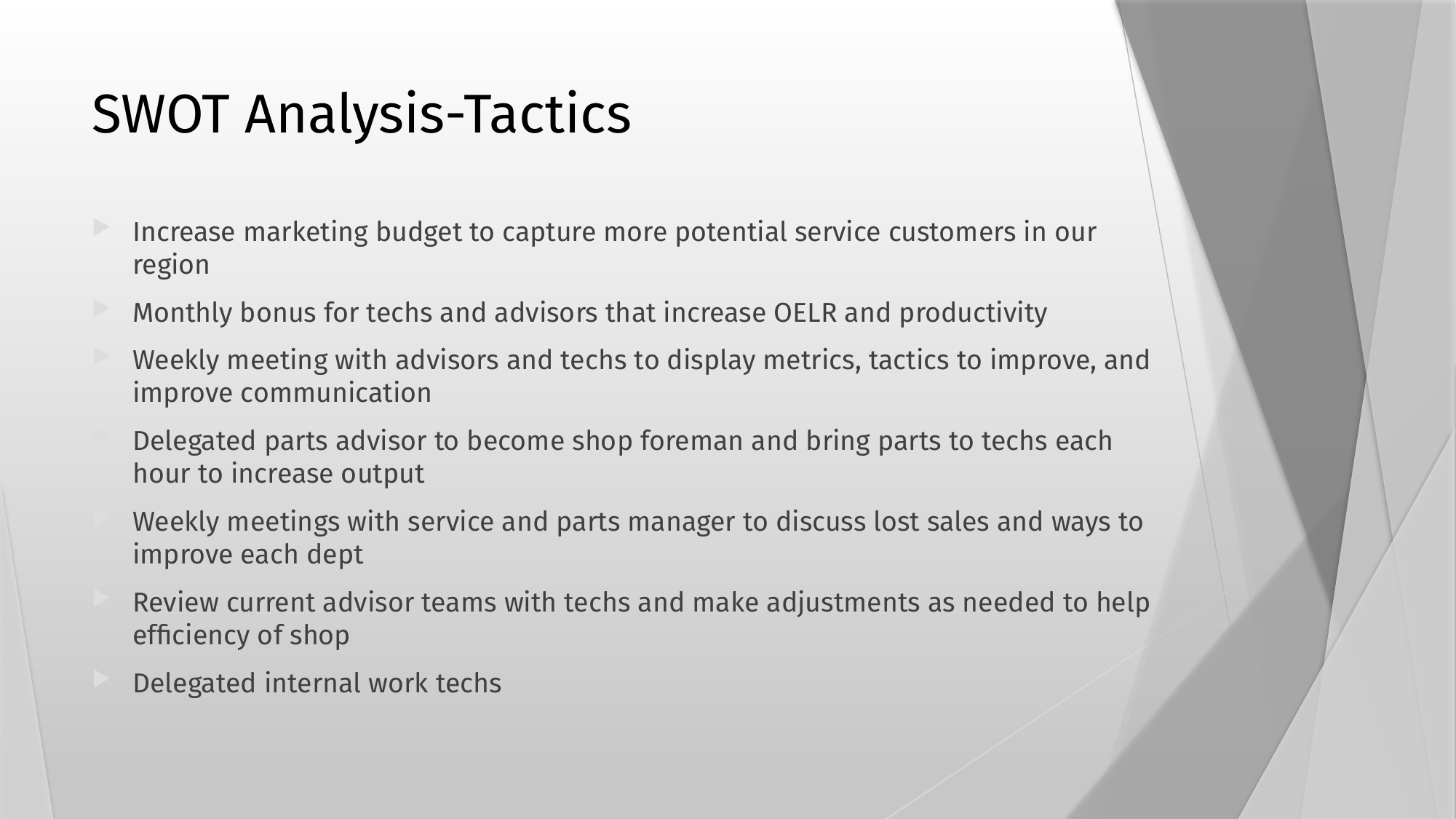

# SWOT Analysis-Tactics

Increase marketing budget to capture more potential service customers in our region
Monthly bonus for techs and advisors that increase OELR and productivity
Weekly meeting with advisors and techs to display metrics, tactics to improve, and improve communication
Delegated parts advisor to become shop foreman and bring parts to techs each hour to increase output
Weekly meetings with service and parts manager to discuss lost sales and ways to improve each dept
Review current advisor teams with techs and make adjustments as needed to help efficiency of shop
Delegated internal work techs